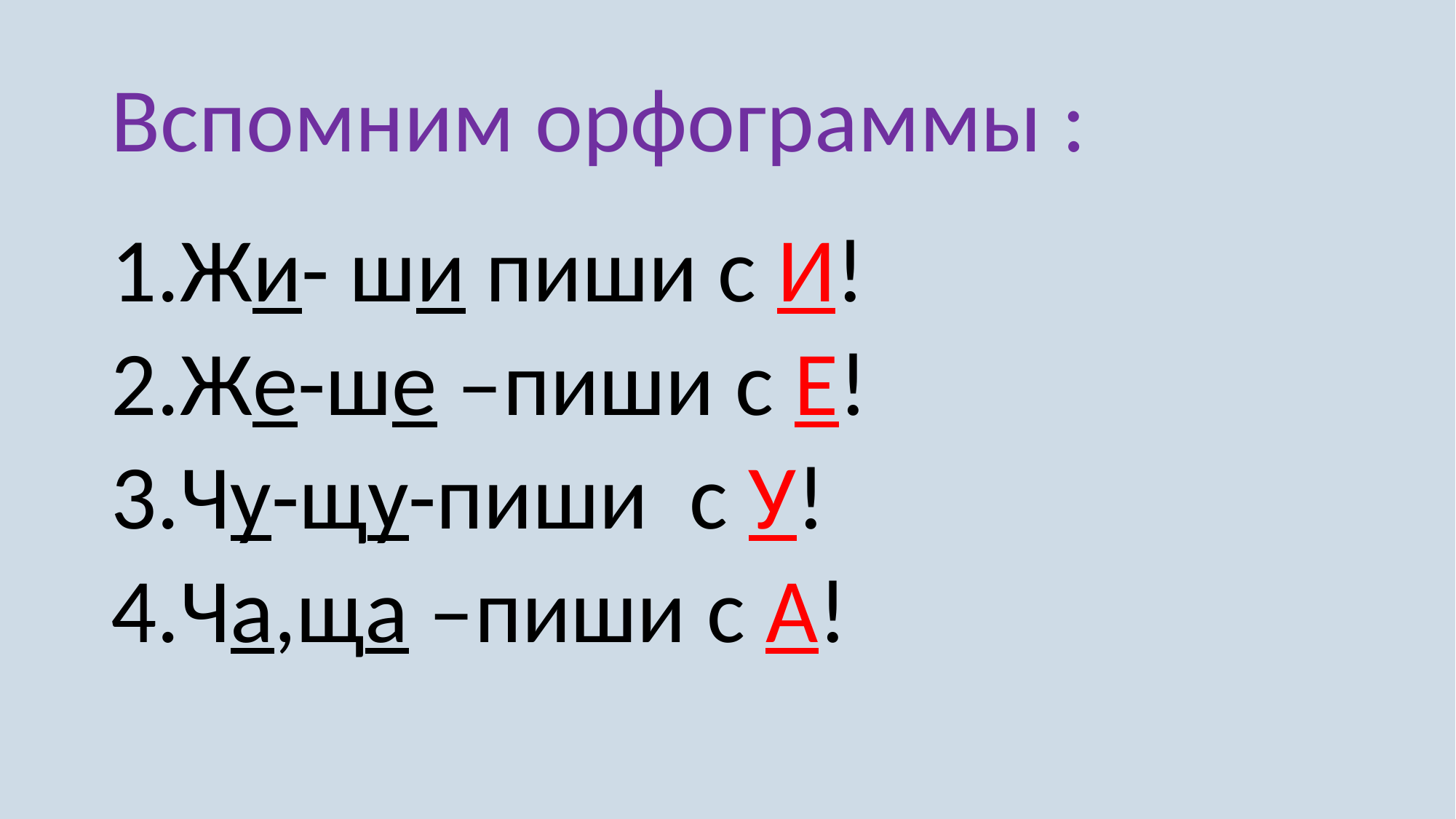

# Вспомним орфограммы :
Жи- ши пиши с И!
Же-ше –пиши с Е!
Чу-щу-пиши  с У!
Ча,ща –пиши с А!